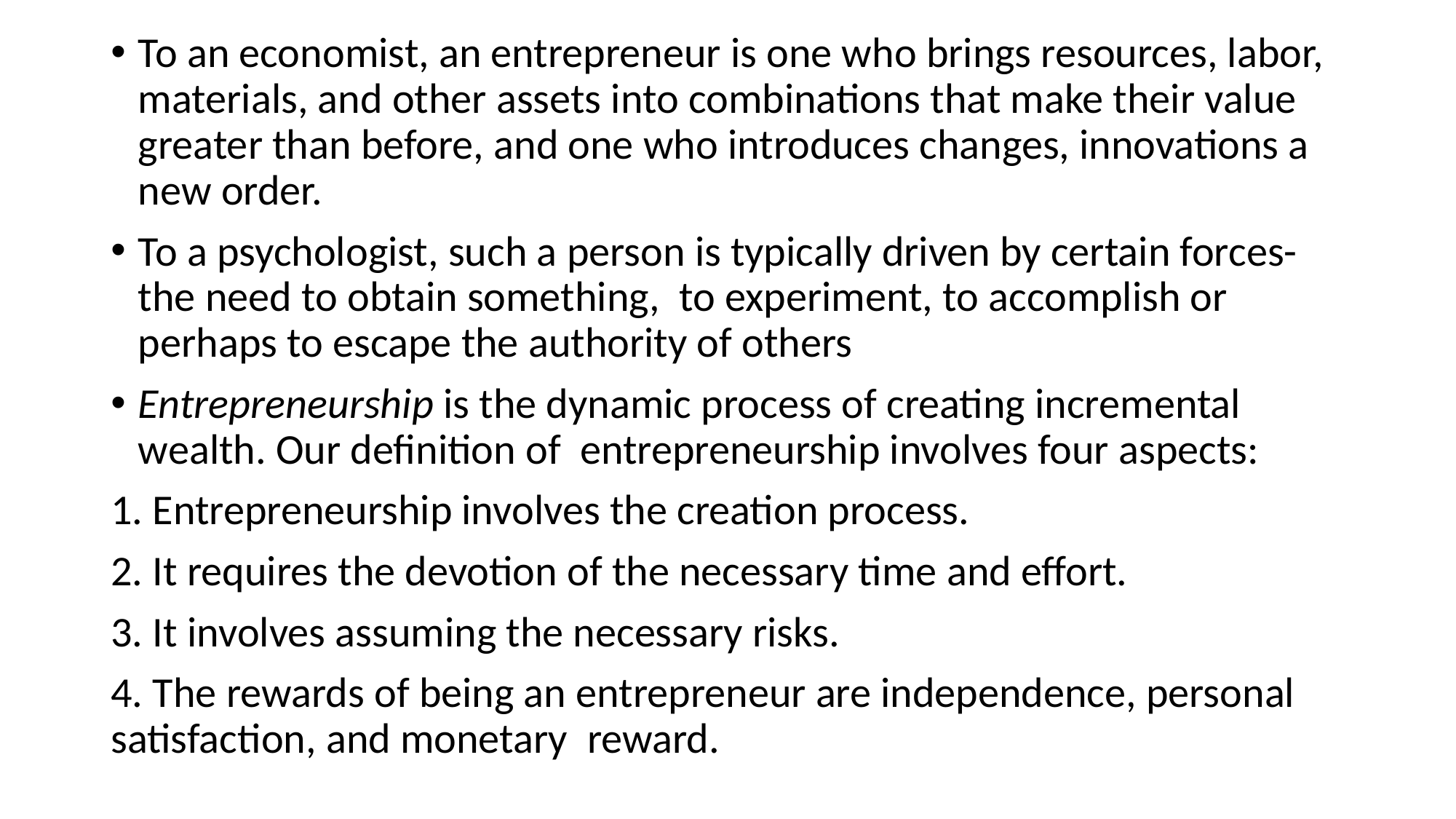

To an economist, an entrepreneur is one who brings resources, labor, materials, and other assets into combinations that make their value greater than before, and one who introduces changes, innovations a new order.
To a psychologist, such a person is typically driven by certain forces- the need to obtain something,  to experiment, to accomplish or perhaps to escape the authority of others
Entrepreneurship is the dynamic process of creating incremental wealth. Our definition of  entrepreneurship involves four aspects:
1. Entrepreneurship involves the creation process.
2. It requires the devotion of the necessary time and effort.
3. It involves assuming the necessary risks.
4. The rewards of being an entrepreneur are independence, personal satisfaction, and monetary  reward.